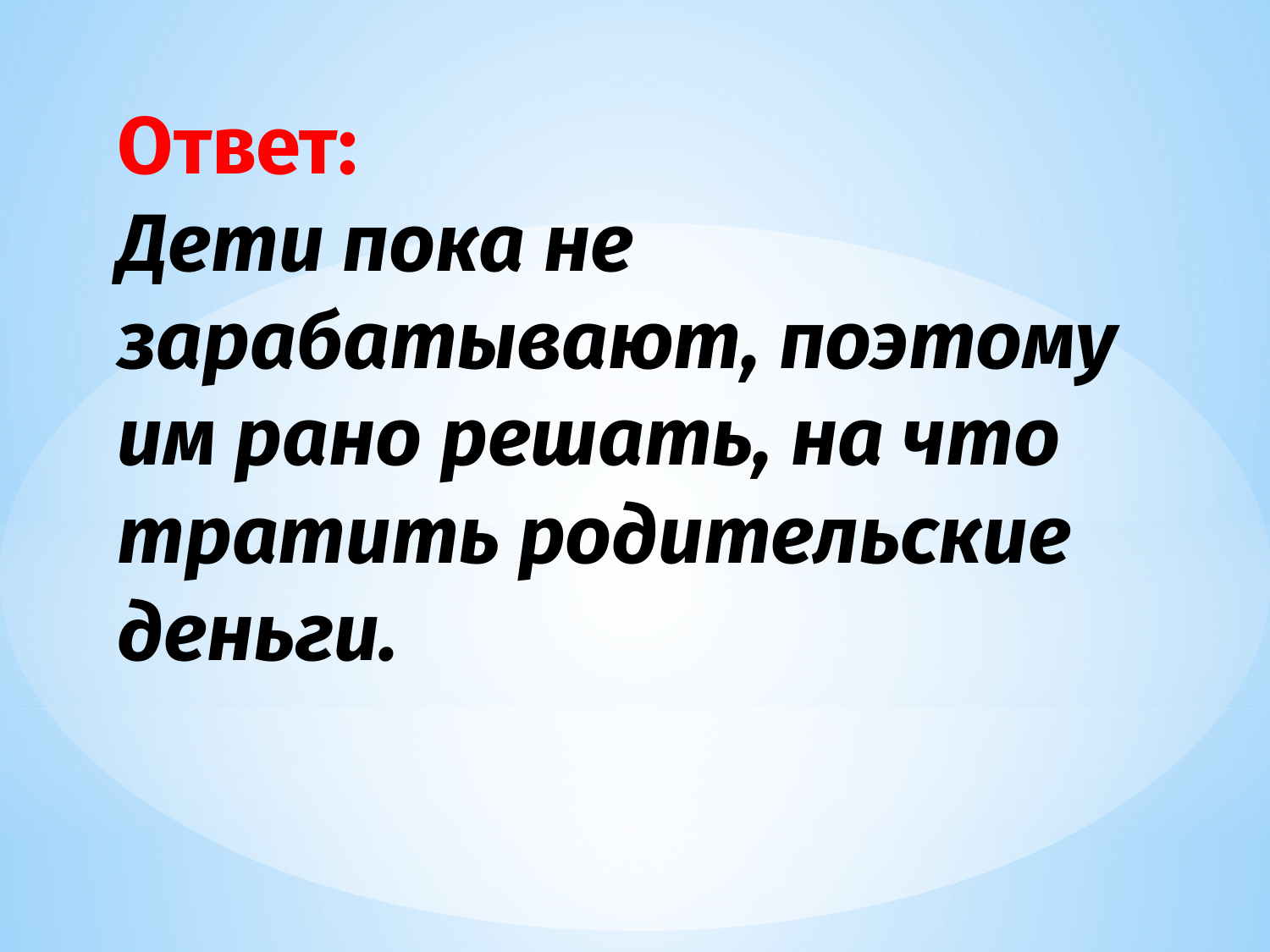

# Ответ: Дети пока не зарабатывают, поэтому им рано решать, на что тратить родительские деньги.